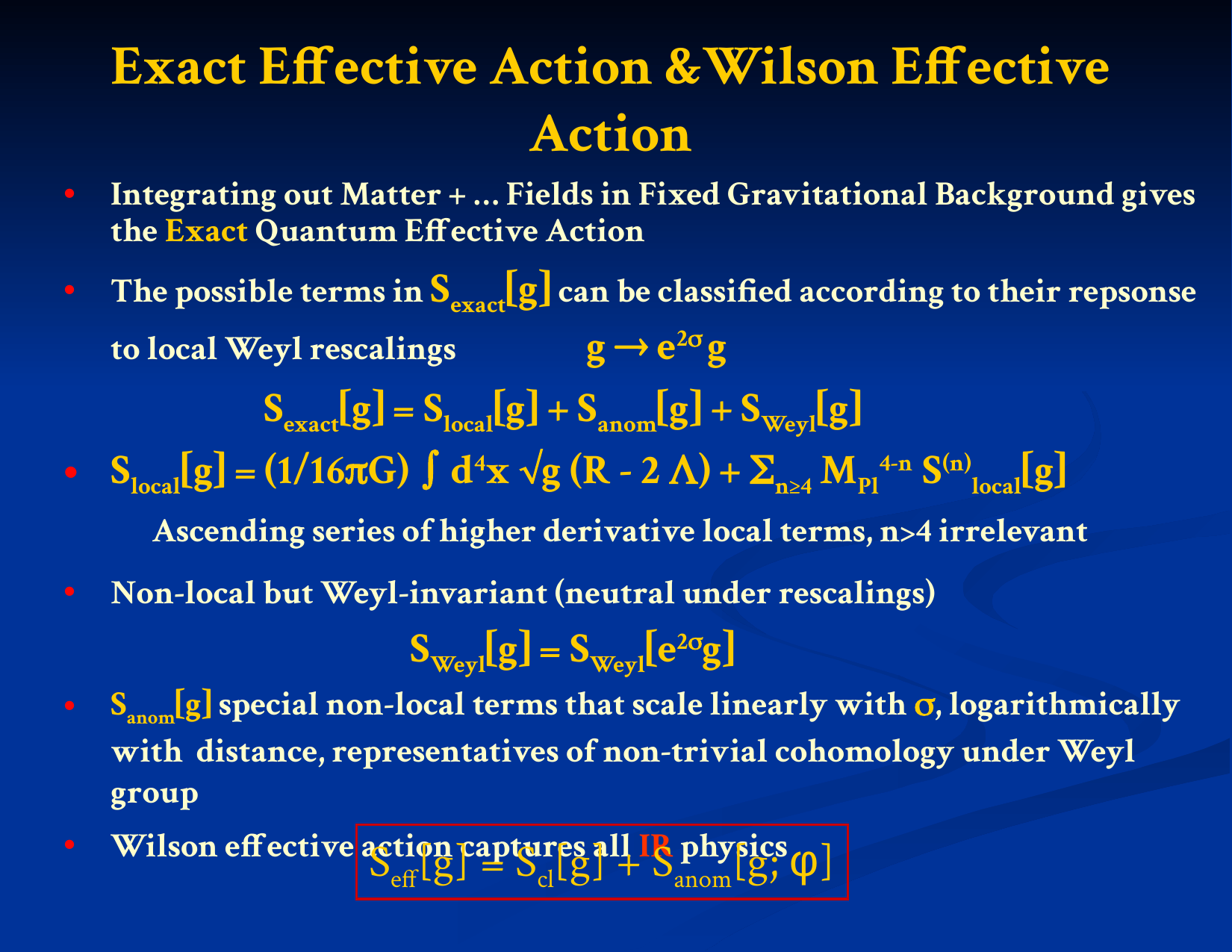

# Exact Effective Action &Wilson Effective Action
Integrating out Matter + … Fields in Fixed Gravitational Background gives the Exact Quantum Effective Action
The possible terms in Sexact[g] can be classified according to their repsonse to local Weyl rescalings 	    g → e2σ g
		      Sexact[g] = Slocal[g] + Sanom[g] + SWeyl[g]
Slocal[g] = (1/16πG) ∫ d4x √g (R - 2 Λ) + Σn≥4 MPl4-n  S(n)local[g]
	      Ascending series of higher derivative local terms, n>4 irrelevant
Non-local but Weyl-invariant (neutral under rescalings)
			           SWeyl[g] = SWeyl[e2σg]
Sanom[g] special non-local terms that scale linearly with σ, logarithmically with  distance, representatives of non-trivial cohomology under Weyl group
Wilson effective action captures all IR physics

Seff[g] = Scl[g] + Sanom[g; φ]